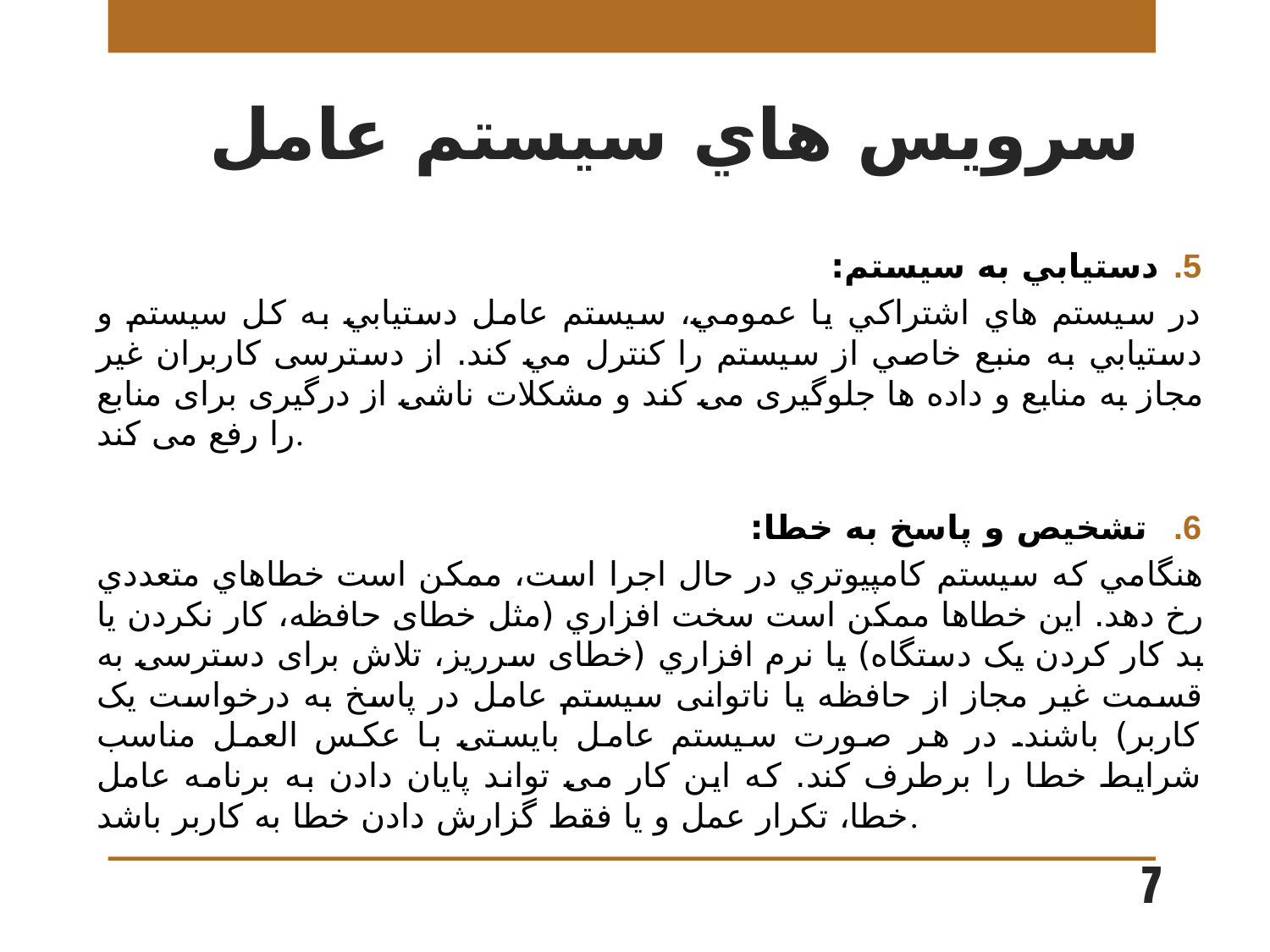

# سرويس هاي سيستم عامل
دستيابي به سيستم:
در سيستم هاي اشتراكي يا عمومي، سيستم عامل دستيابي به كل سيستم و دستيابي به منبع خاصي از سيستم را كنترل مي كند. از دسترسی کاربران غیر مجاز به منابع و داده ها جلوگیری می کند و مشکلات ناشی از درگیری برای منابع را رفع می کند.

 تشخيص و پاسخ به خطا:
هنگامي كه سيستم كامپيوتري در حال اجرا است، ممكن است خطاهاي متعددي رخ دهد. اين خطاها ممكن است سخت افزاري (مثل خطای حافظه، کار نکردن یا بد کار کردن یک دستگاه) يا نرم افزاري (خطای سرریز، تلاش برای دسترسی به قسمت غیر مجاز از حافظه یا ناتوانی سیستم عامل در پاسخ به درخواست یک کاربر) باشند. در هر صورت سیستم عامل بایستی با عکس العمل مناسب شرایط خطا را برطرف کند. که این کار می تواند پایان دادن به برنامه عامل خطا، تکرار عمل و یا فقط گزارش دادن خطا به کاربر باشد.
7